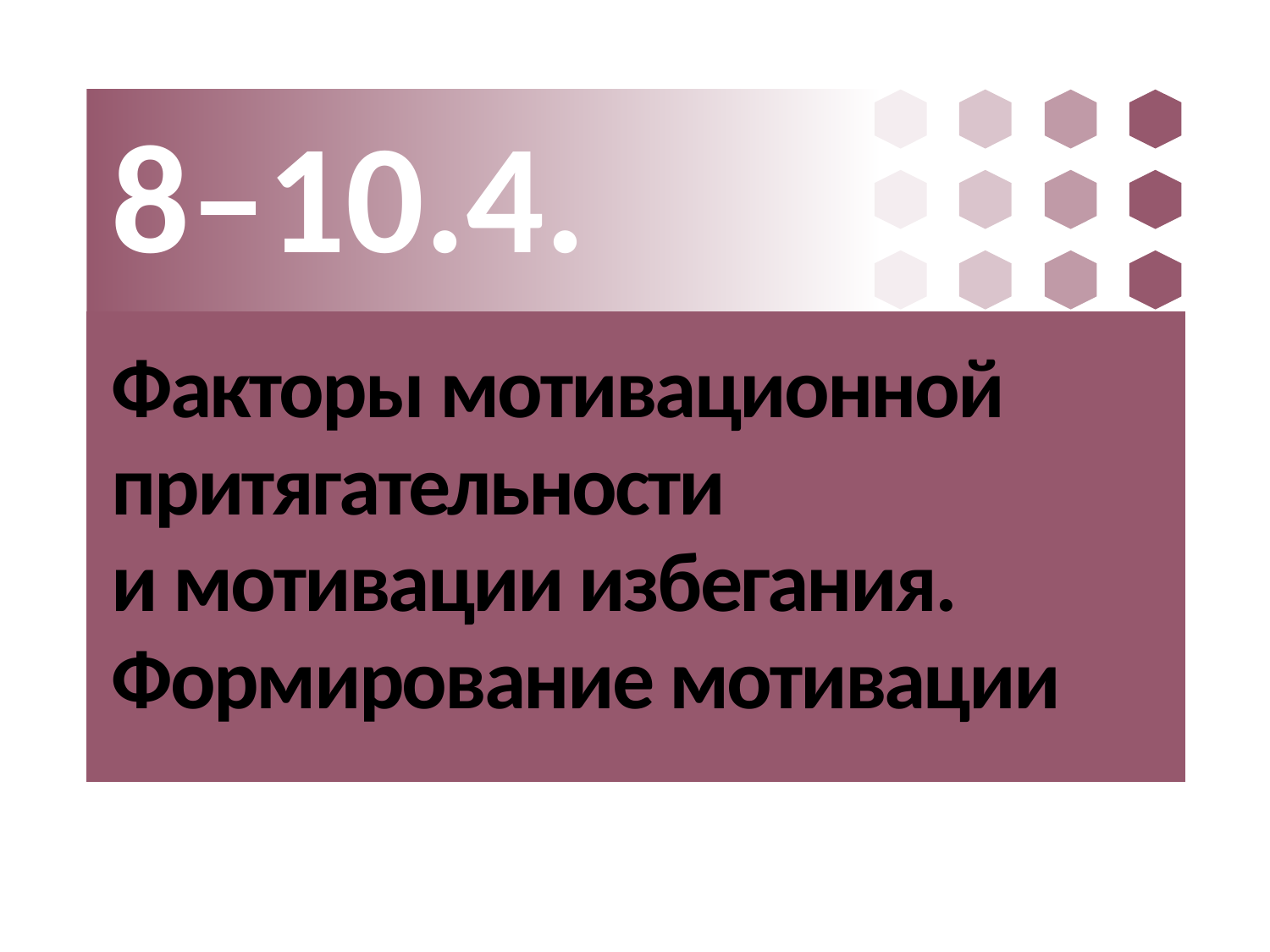

8–10.4.

# Факторы мотивационной притягательности и мотивации избегания. Формирование мотивации